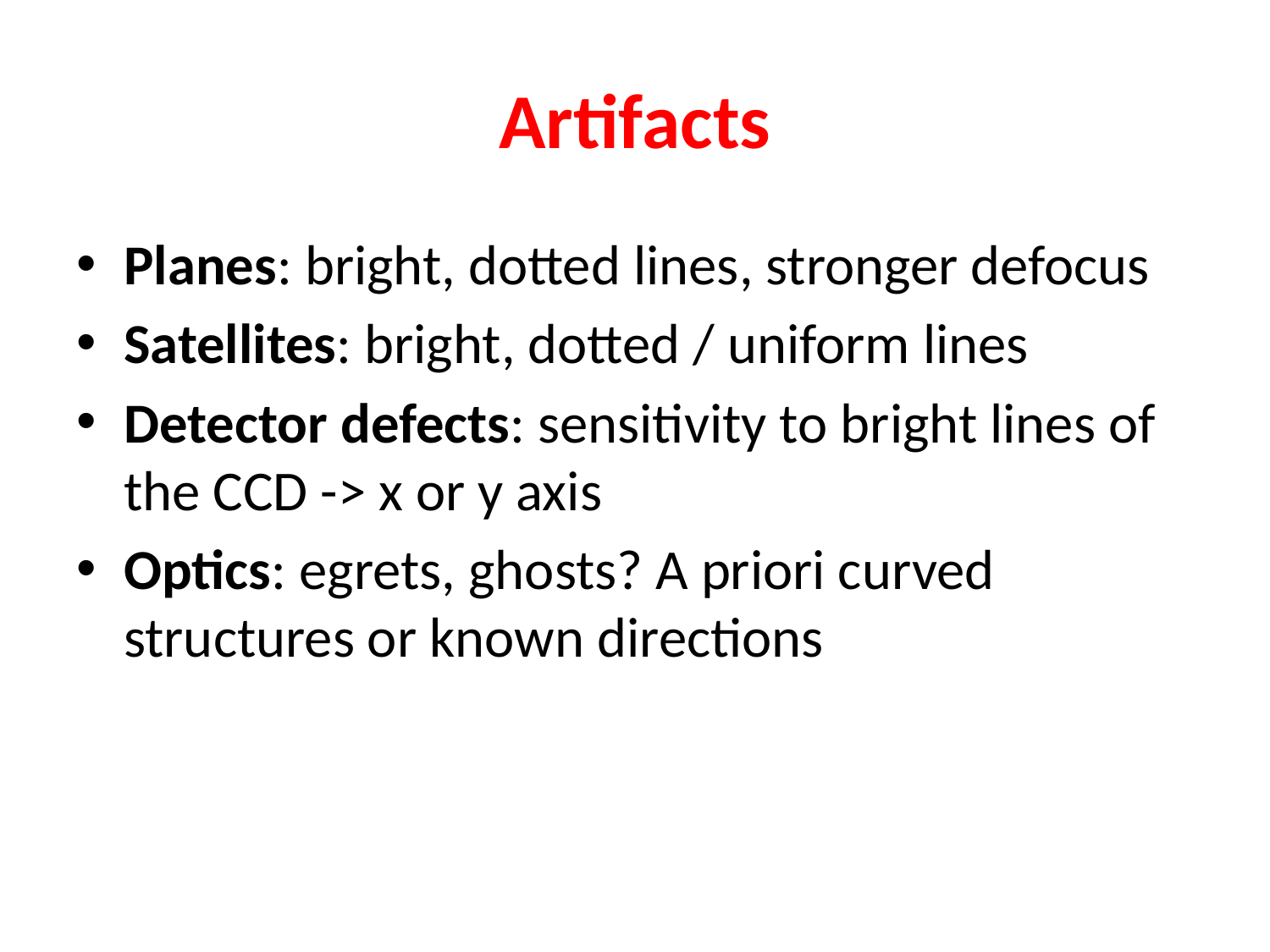

# Artifacts
Planes: bright, dotted lines, stronger defocus
Satellites: bright, dotted / uniform lines
Detector defects: sensitivity to bright lines of the CCD -> x or y axis
Optics: egrets, ghosts? A priori curved structures or known directions